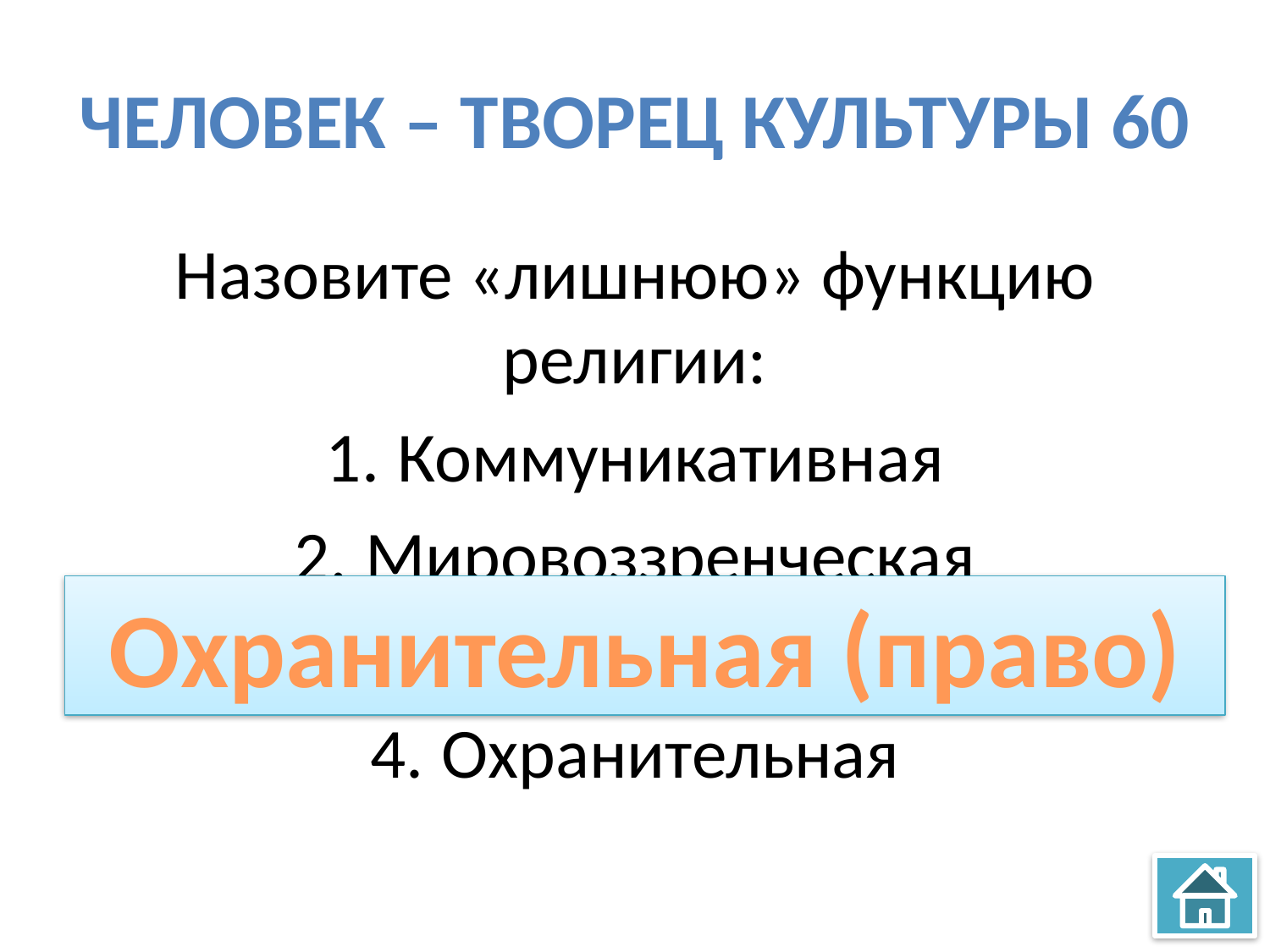

# Человек – творец культуры 60
Назовите «лишнюю» функцию религии:
Коммуникативная
Мировоззренческая
Компенсаторская
Охранительная

Охранительная (право)